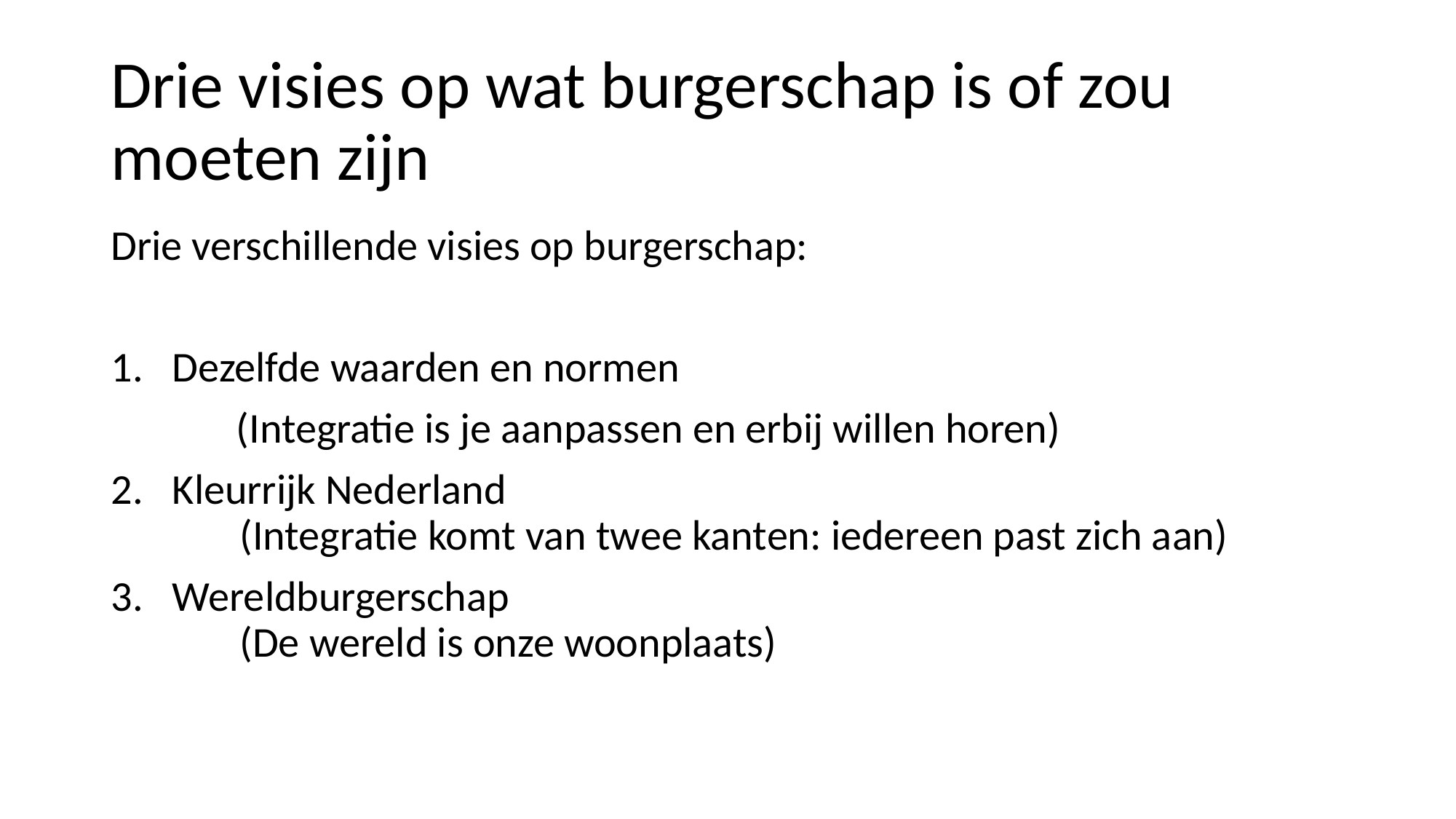

# Drie visies op wat burgerschap is of zou moeten zijn
Drie verschillende visies op burgerschap:

Dezelfde waarden en normen
             (Integratie is je aanpassen en erbij willen horen)
Kleurrijk Nederland
       (Integratie komt van twee kanten: iedereen past zich aan)
Wereldburgerschap
       (De wereld is onze woonplaats)